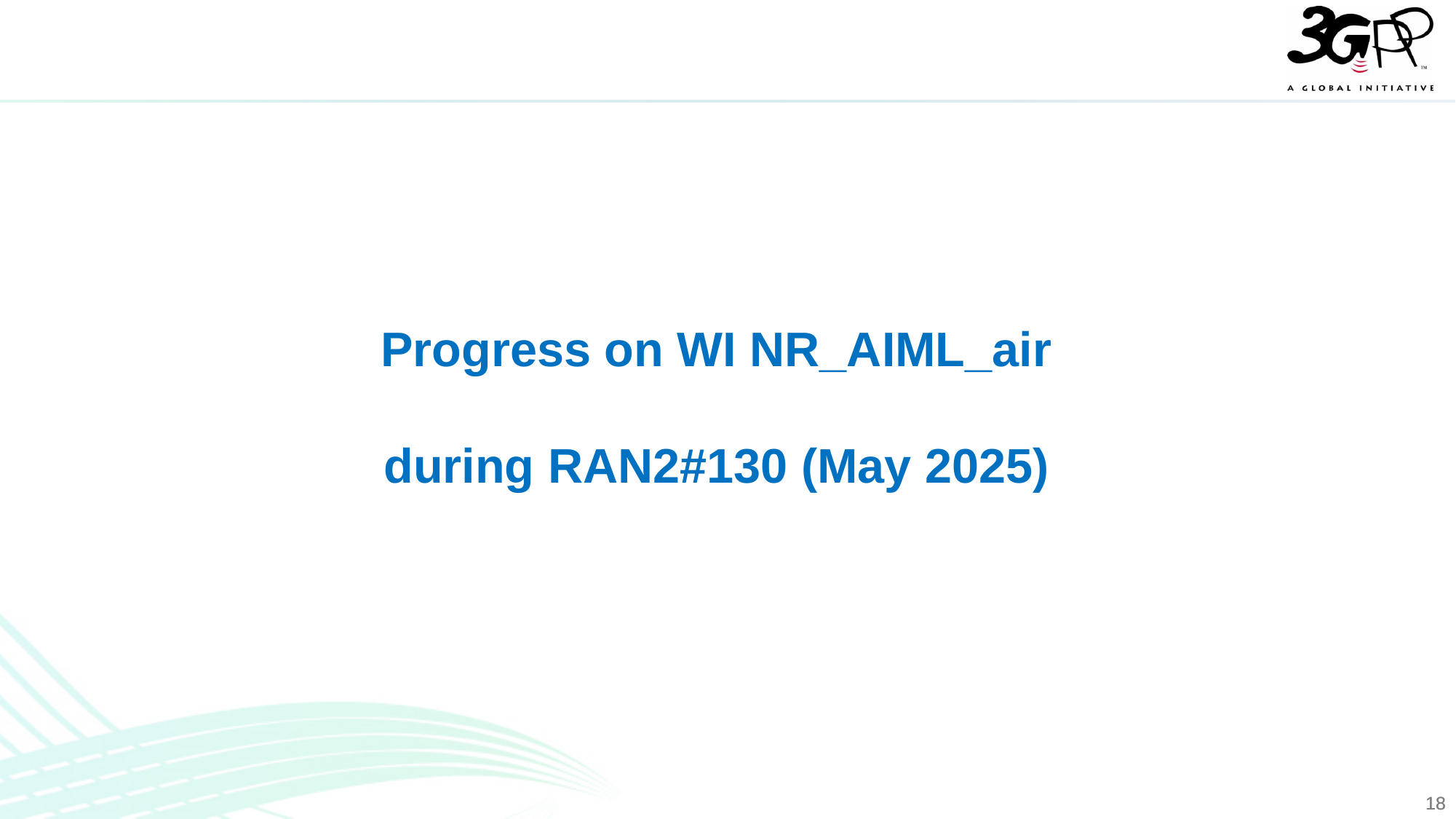

Progress on WI NR_AIML_air
during RAN2#130 (May 2025)